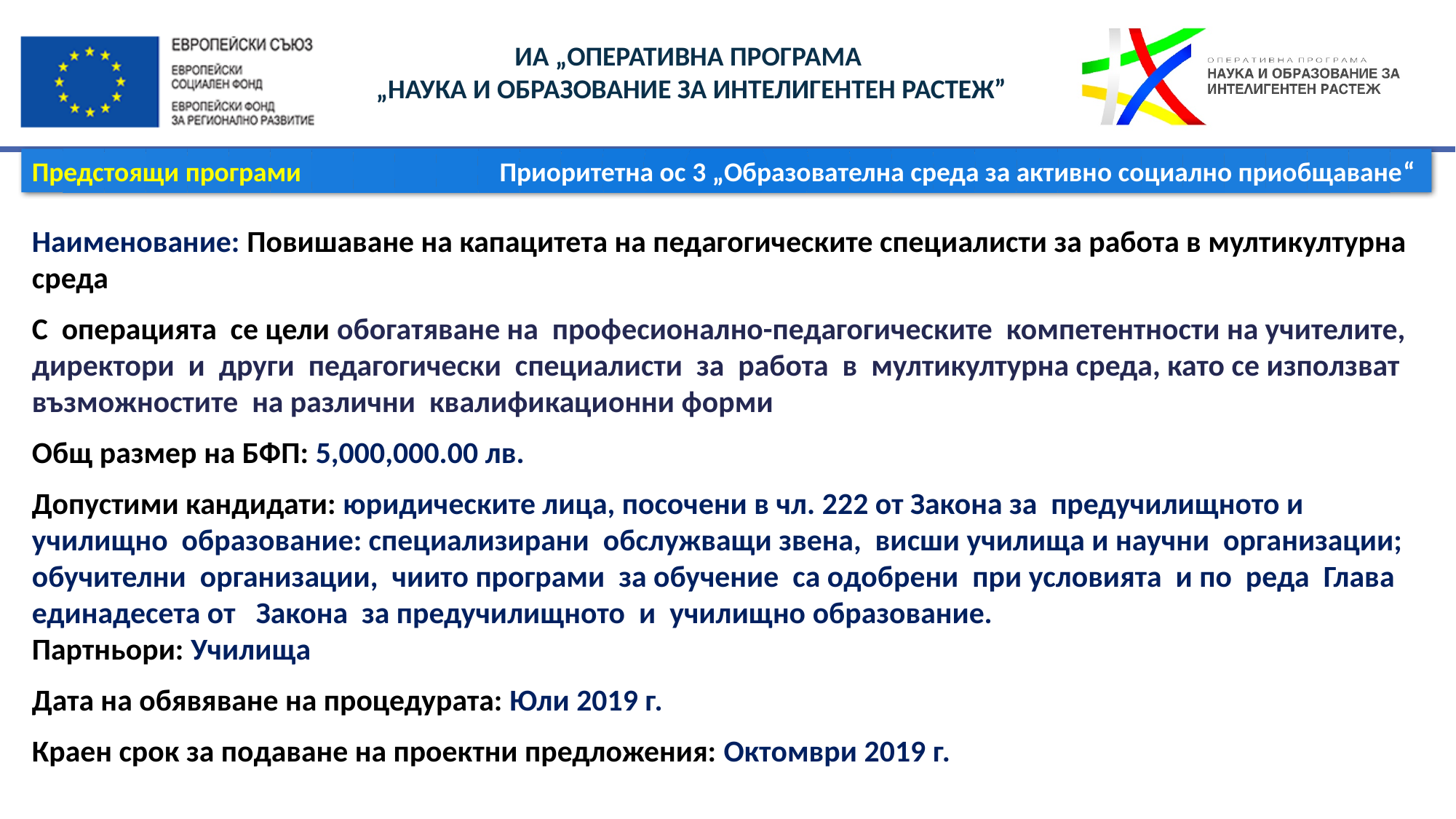

Предстоящи програми                                Приоритетна ос 3 „Образователна среда за активно социално приобщаване“
Наименование: Повишаване на капацитета на педагогическите специалисти за работа в мултикултурна среда

С  операцията  се цели обогатяване на  професионално-педагогическите  компетентности на учителите, директори  и  други  педагогически  специалисти  за  работа  в  мултикултурна среда, като се използват възможностите  на различни  квалификационни форми

Общ размер на БФП: 5,000,000.00 лв.

Допустими кандидати: юридическите лица, посочени в чл. 222 от Закона за  предучилищното и училищно  образование: специализирани  обслужващи звена,  висши училища и научни  организации; обучителни  организации,  чиито програми  за обучение  са одобрени  при условията  и по  реда  Глава единадесета от   Закона  за предучилищното  и  училищно образование.
Партньори: Училища

Дата на обявяване на процедурата: Юли 2019 г.

Краен срок за подаване на проектни предложения: Октомври 2019 г.